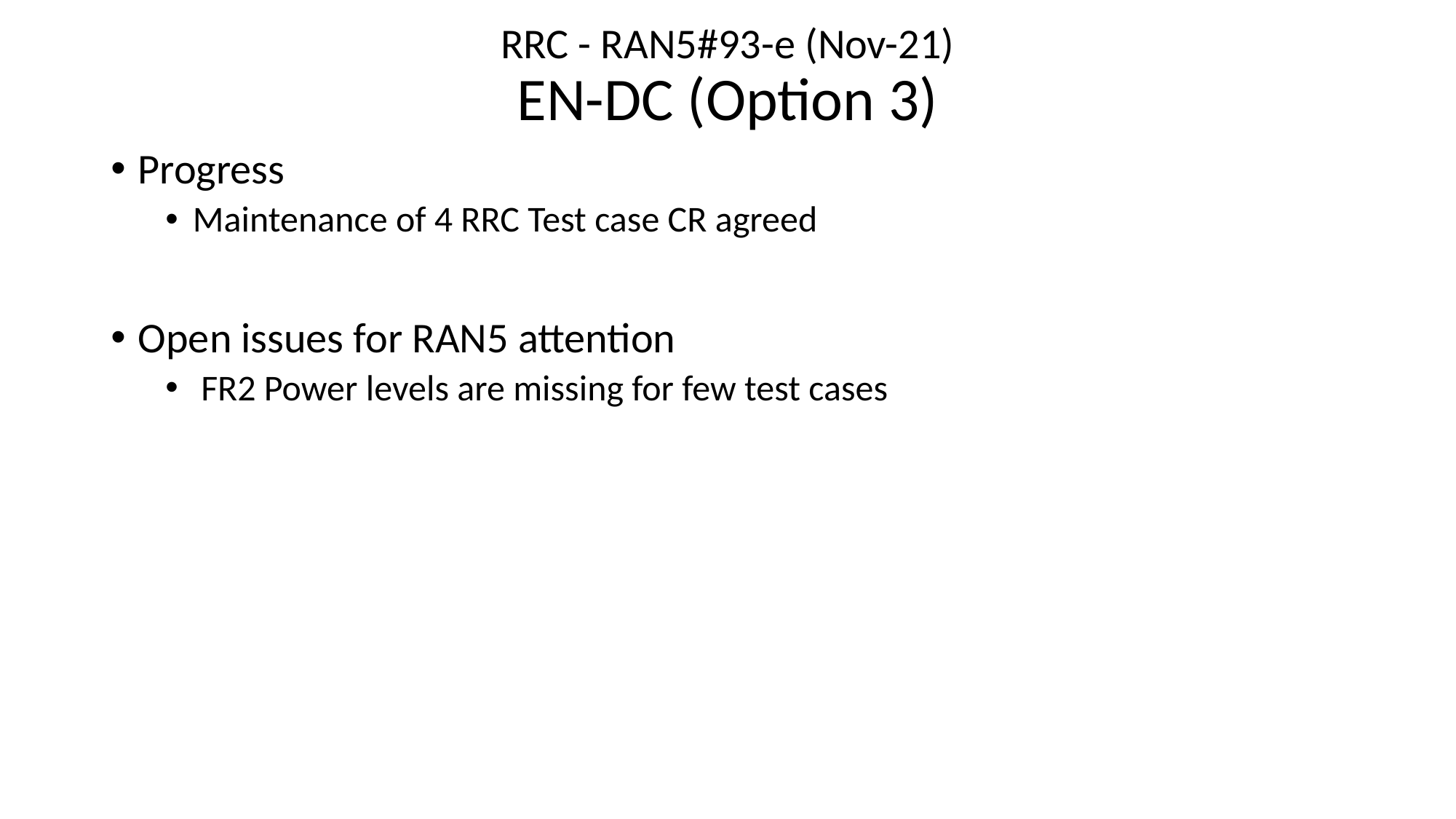

# RRC - RAN5#93-e (Nov-21) EN-DC (Option 3)
Progress
Maintenance of 4 RRC Test case CR agreed

Open issues for RAN5 attention
 FR2 Power levels are missing for few test cases